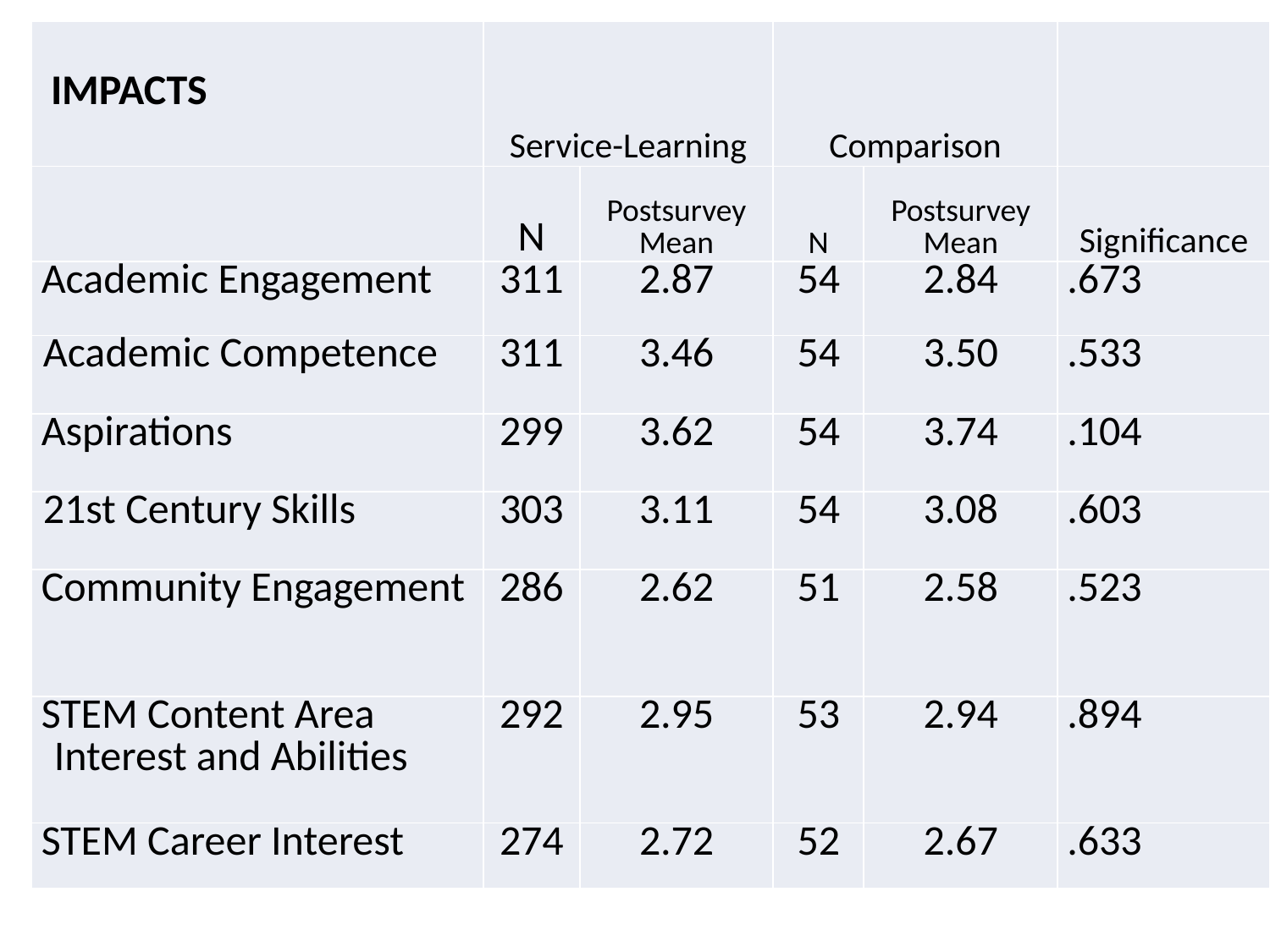

| IMPACTS | Service-Learning |  | Comparison |  |  |
| --- | --- | --- | --- | --- | --- |
|  | N | Postsurvey Mean | N | Postsurvey Mean | Significance |
| Academic Engagement | 311 | 2.87 | 54 | 2.84 | .673 |
| Academic Competence | 311 | 3.46 | 54 | 3.50 | .533 |
| Aspirations | 299 | 3.62 | 54 | 3.74 | .104 |
| 21st Century Skills | 303 | 3.11 | 54 | 3.08 | .603 |
| Community Engagement | 286 | 2.62 | 51 | 2.58 | .523 |
| STEM Content Area Interest and Abilities | 292 | 2.95 | 53 | 2.94 | .894 |
| STEM Career Interest | 274 | 2.72 | 52 | 2.67 | .633 |
#